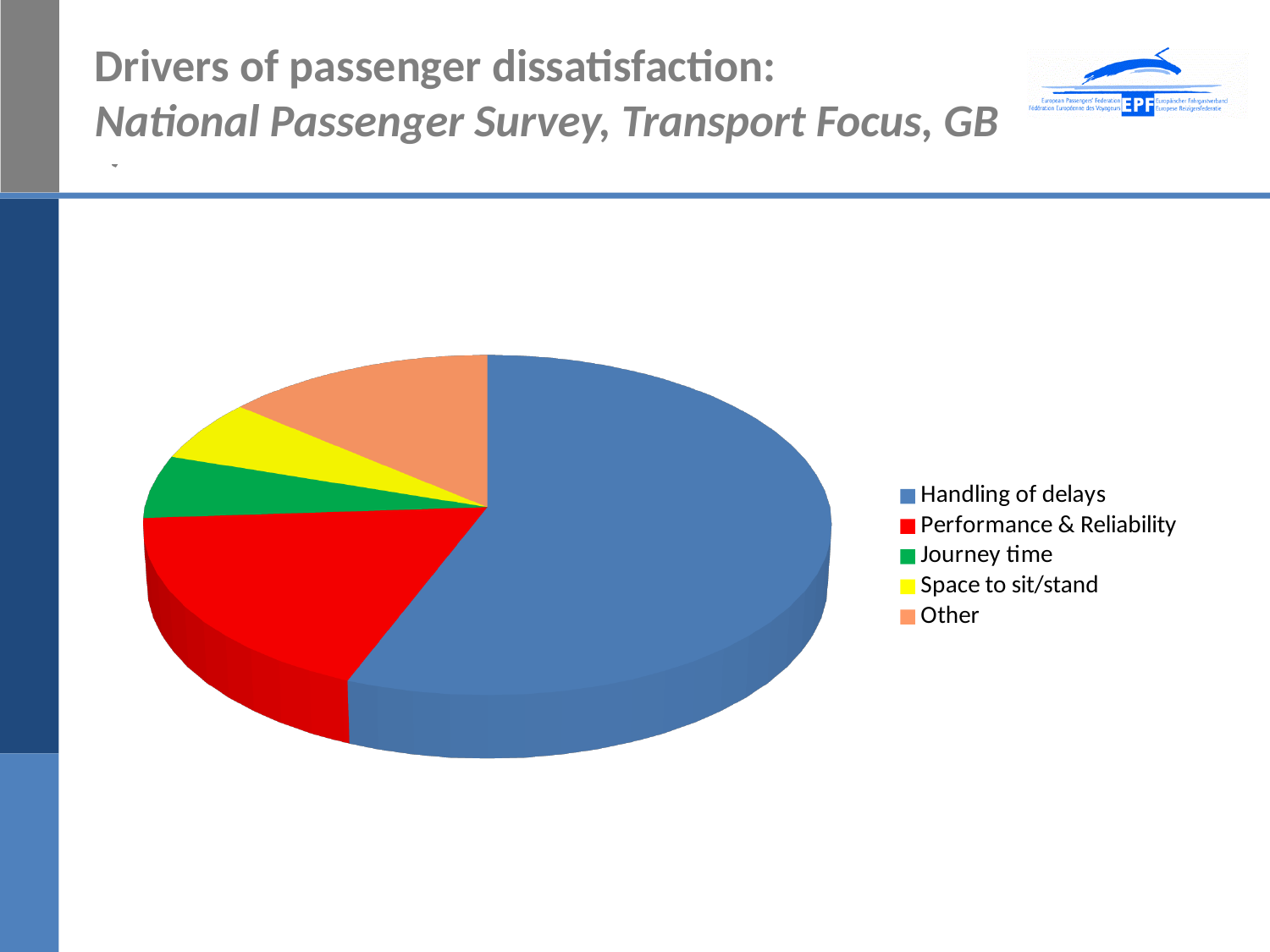

# Drivers of passenger dissatisfaction: National Passenger Survey, Transport Focus, GB

[unsupported chart]